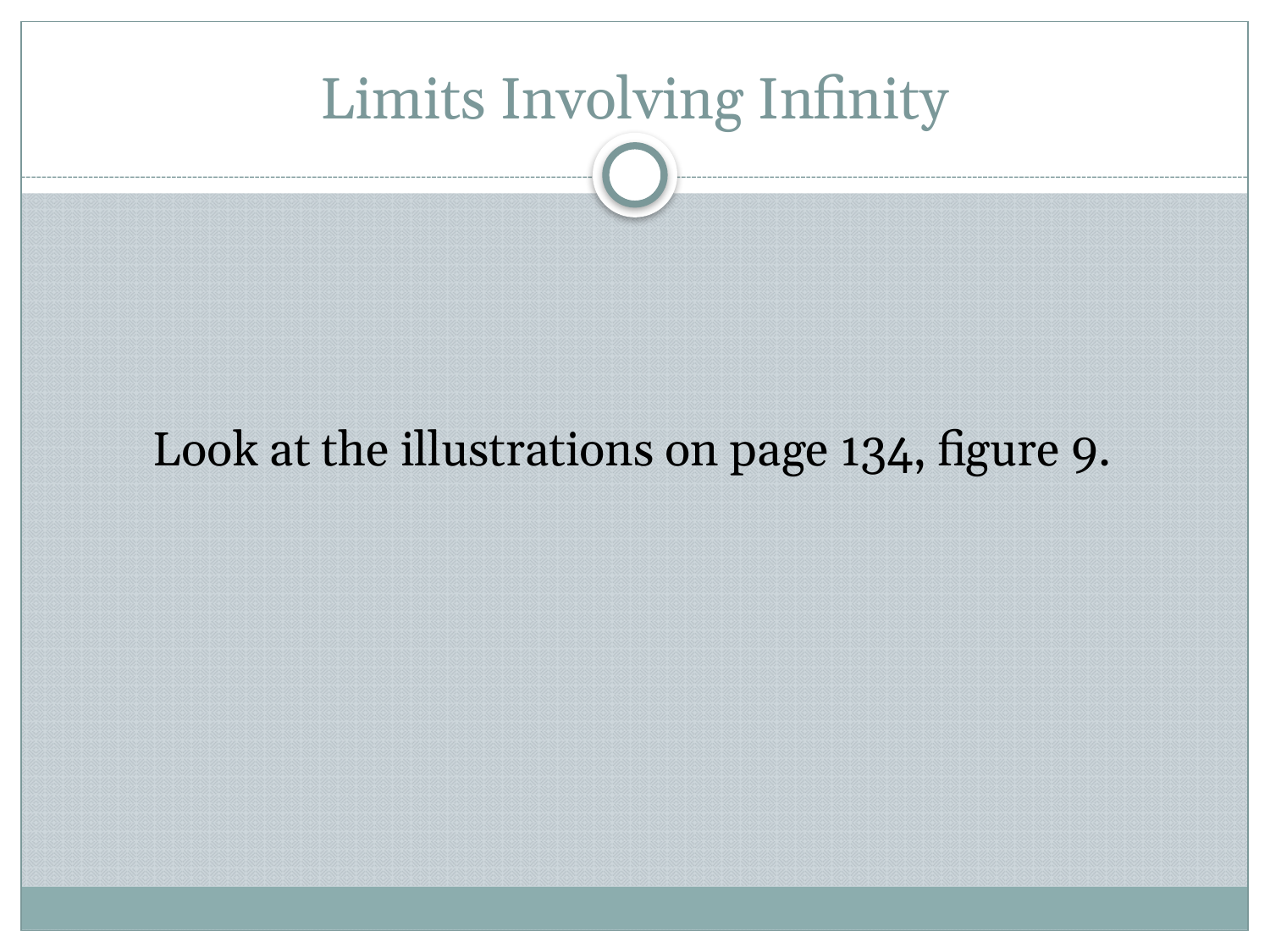

# Limits Involving Infinity

Look at the illustrations on page 134, figure 9.